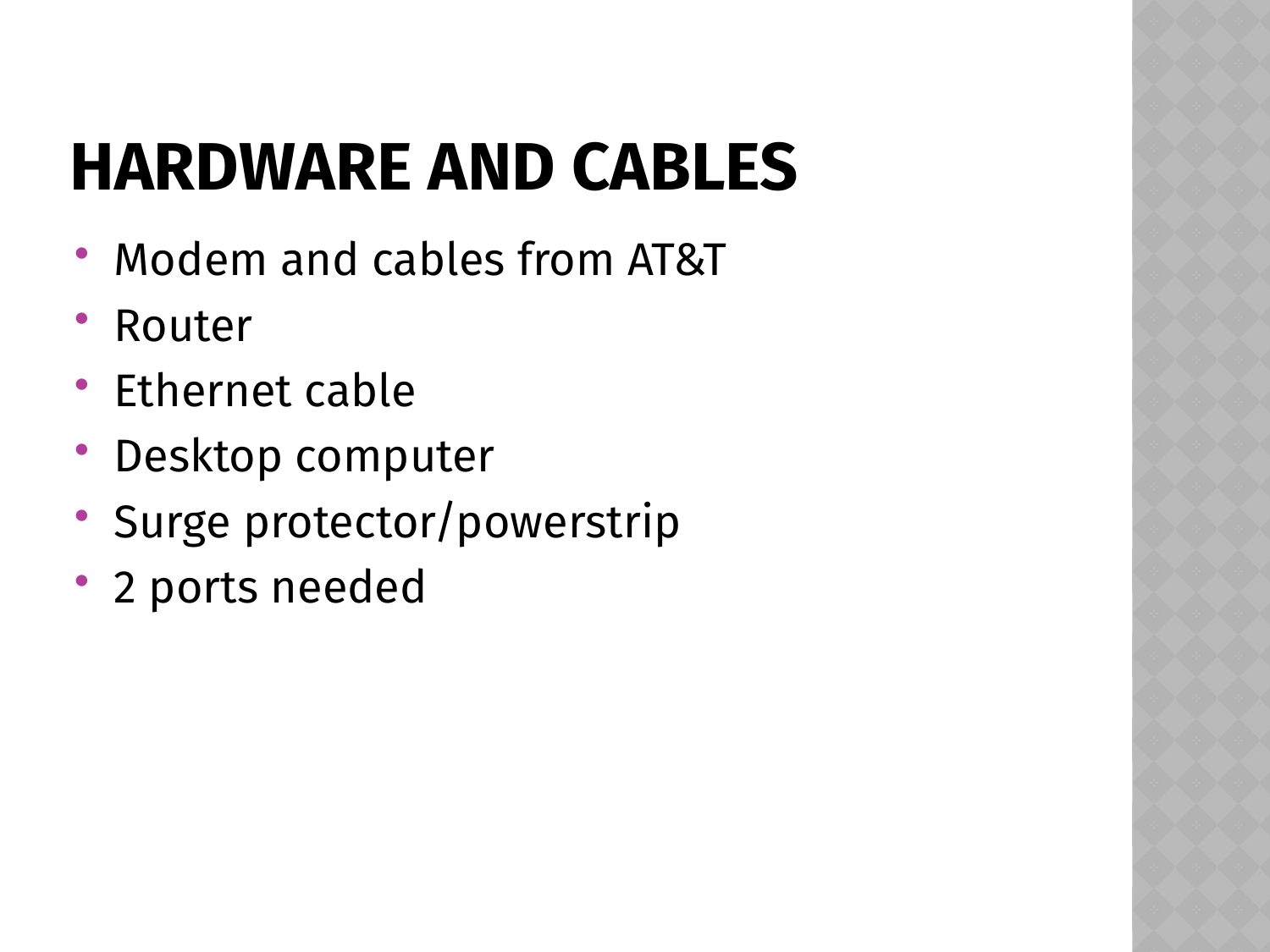

# Hardware and cables
Modem and cables from AT&T
Router
Ethernet cable
Desktop computer
Surge protector/powerstrip
2 ports needed